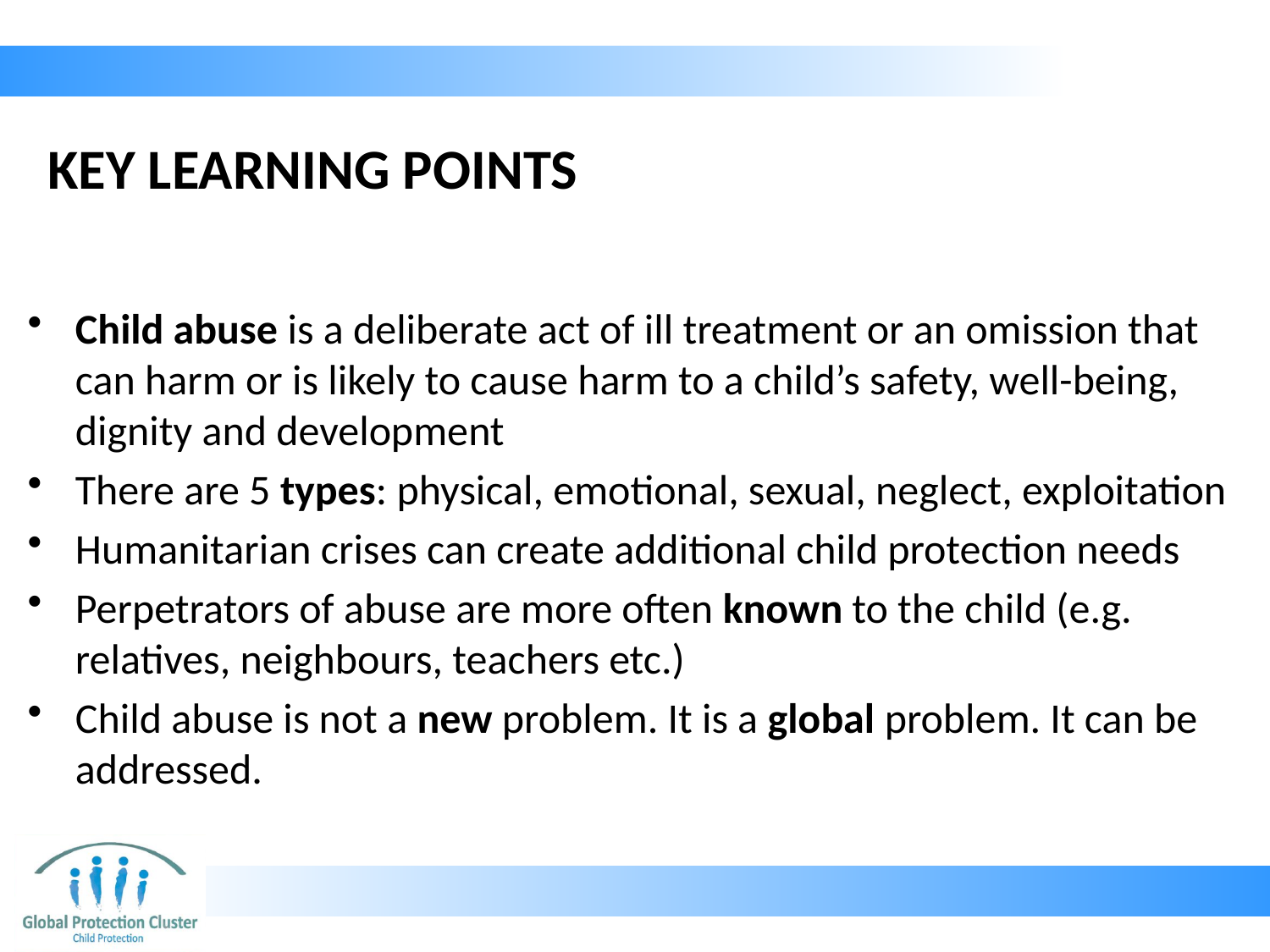

# KEY LEARNING POINTS

Child abuse is a deliberate act of ill treatment or an omission that can harm or is likely to cause harm to a child’s safety, well-being, dignity and development
There are 5 types: physical, emotional, sexual, neglect, exploitation
Humanitarian crises can create additional child protection needs
Perpetrators of abuse are more often known to the child (e.g. relatives, neighbours, teachers etc.)
Child abuse is not a new problem. It is a global problem. It can be addressed.